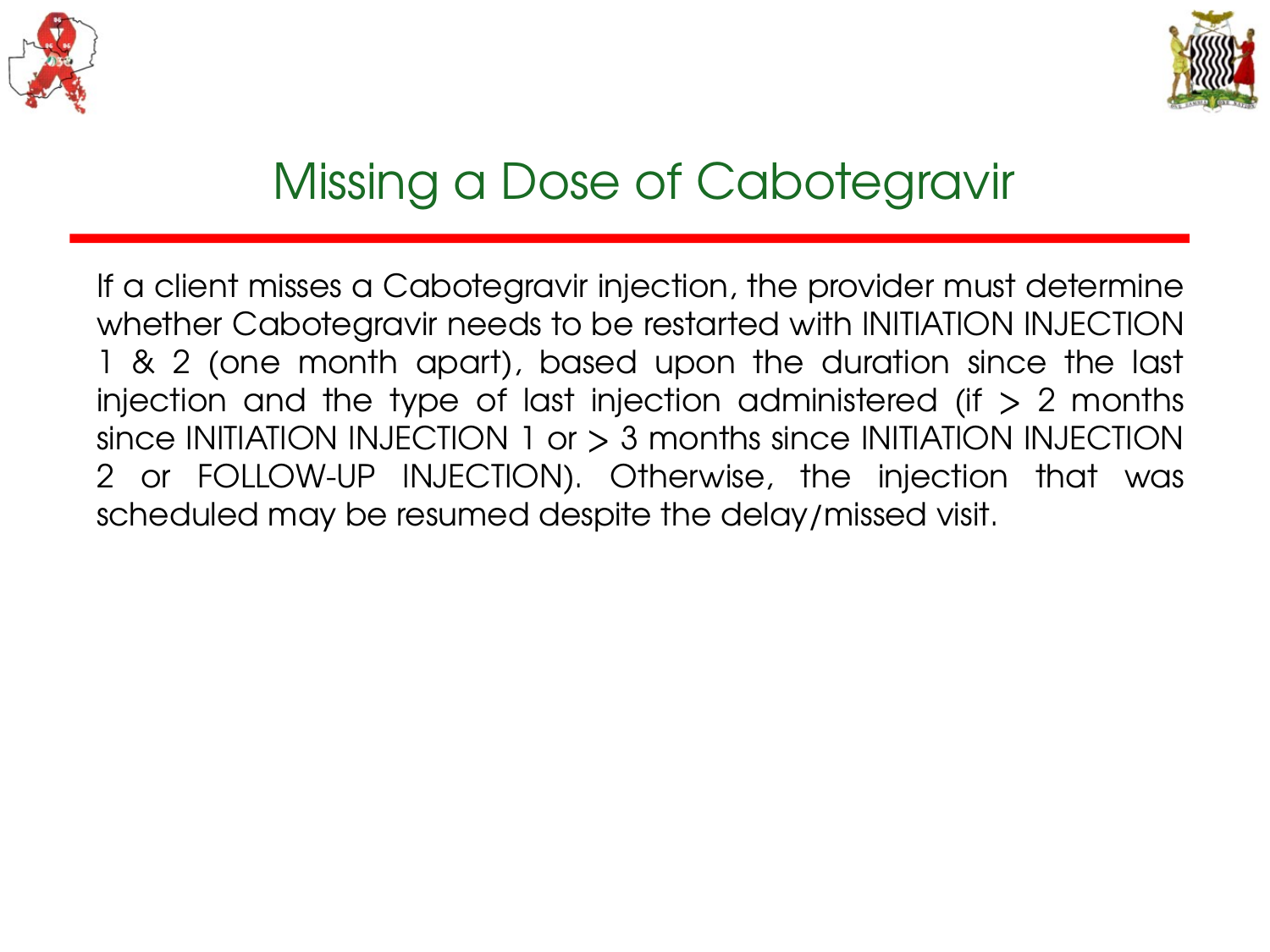

# Missing a Dose of Cabotegravir
If a client misses a Cabotegravir injection, the provider must determine whether Cabotegravir needs to be restarted with INITIATION INJECTION 1 & 2 (one month apart), based upon the duration since the last injection and the type of last injection administered (if > 2 months since INITIATION INJECTION 1 or > 3 months since INITIATION INJECTION 2 or FOLLOW-UP INJECTION). Otherwise, the injection that was scheduled may be resumed despite the delay/missed visit.